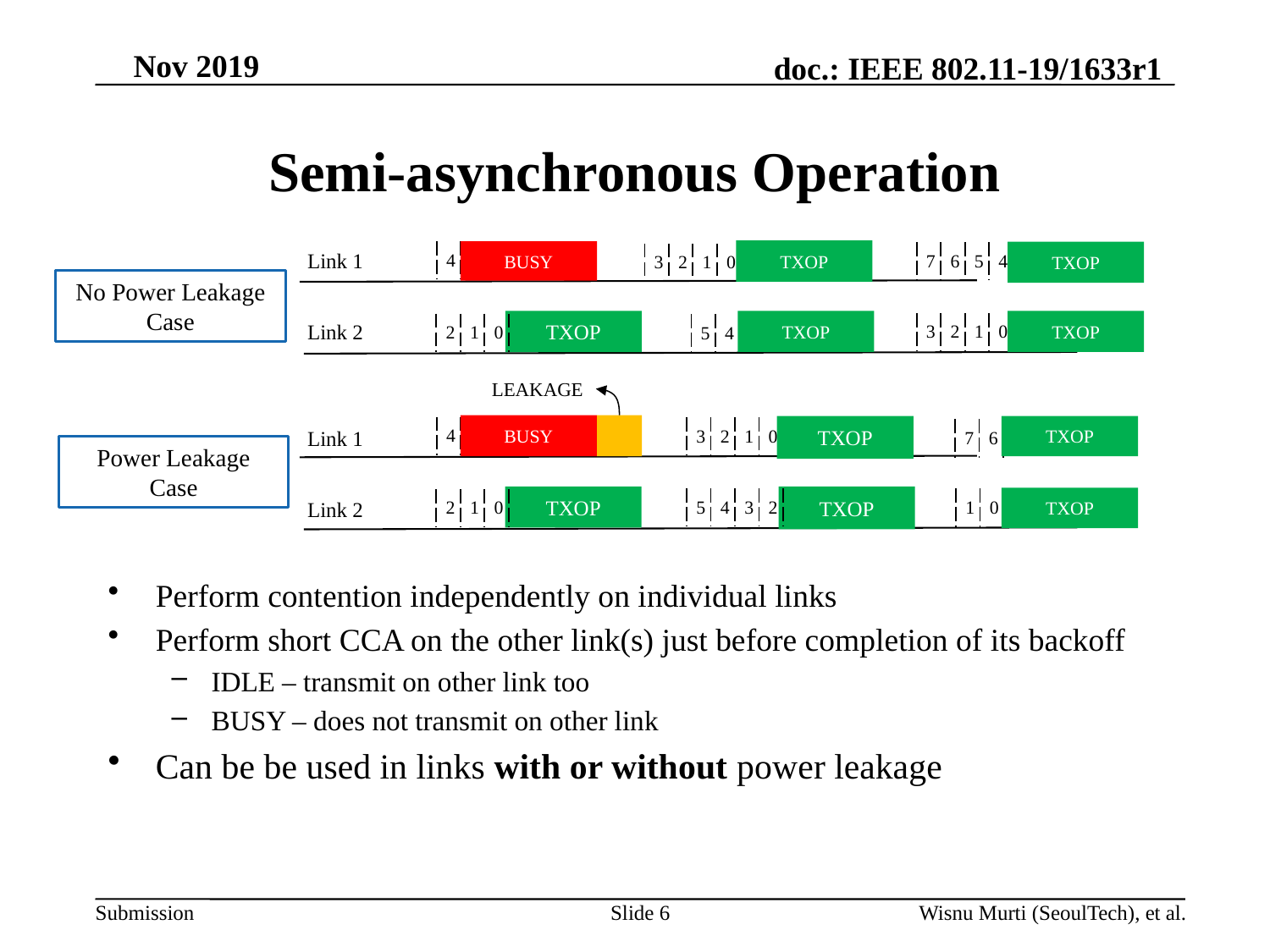

# Semi-asynchronous Operation
TXOP
| 4 |
| --- |
BUSY
Link 1
TXOP
| 7 | 6 | 5 | 4 |
| --- | --- | --- | --- |
| 3 | 2 | 1 | 0 |
| --- | --- | --- | --- |
No Power Leakage Case
TXOP
TXOP
TXOP
Link 2
| 3 | 2 | 1 | 0 |
| --- | --- | --- | --- |
| 2 | 1 | 0 |
| --- | --- | --- |
| 5 | 4 |
| --- | --- |
LEAKAGE
BUSY

TXOP
TXOP
| 4 |
| --- |
| 3 | 2 | 1 | 0 |
| --- | --- | --- | --- |
Link 1
| 7 | 6 |
| --- | --- |
Power Leakage Case
TXOP
TXOP
TXOP
| 5 | 4 | 3 | 2 |
| --- | --- | --- | --- |
| 1 | 0 |
| --- | --- |
| 2 | 1 | 0 |
| --- | --- | --- |
Link 2
Perform contention independently on individual links
Perform short CCA on the other link(s) just before completion of its backoff
IDLE – transmit on other link too
BUSY – does not transmit on other link
Can be be used in links with or without power leakage
Slide 6
Wisnu Murti (SeoulTech), et al.